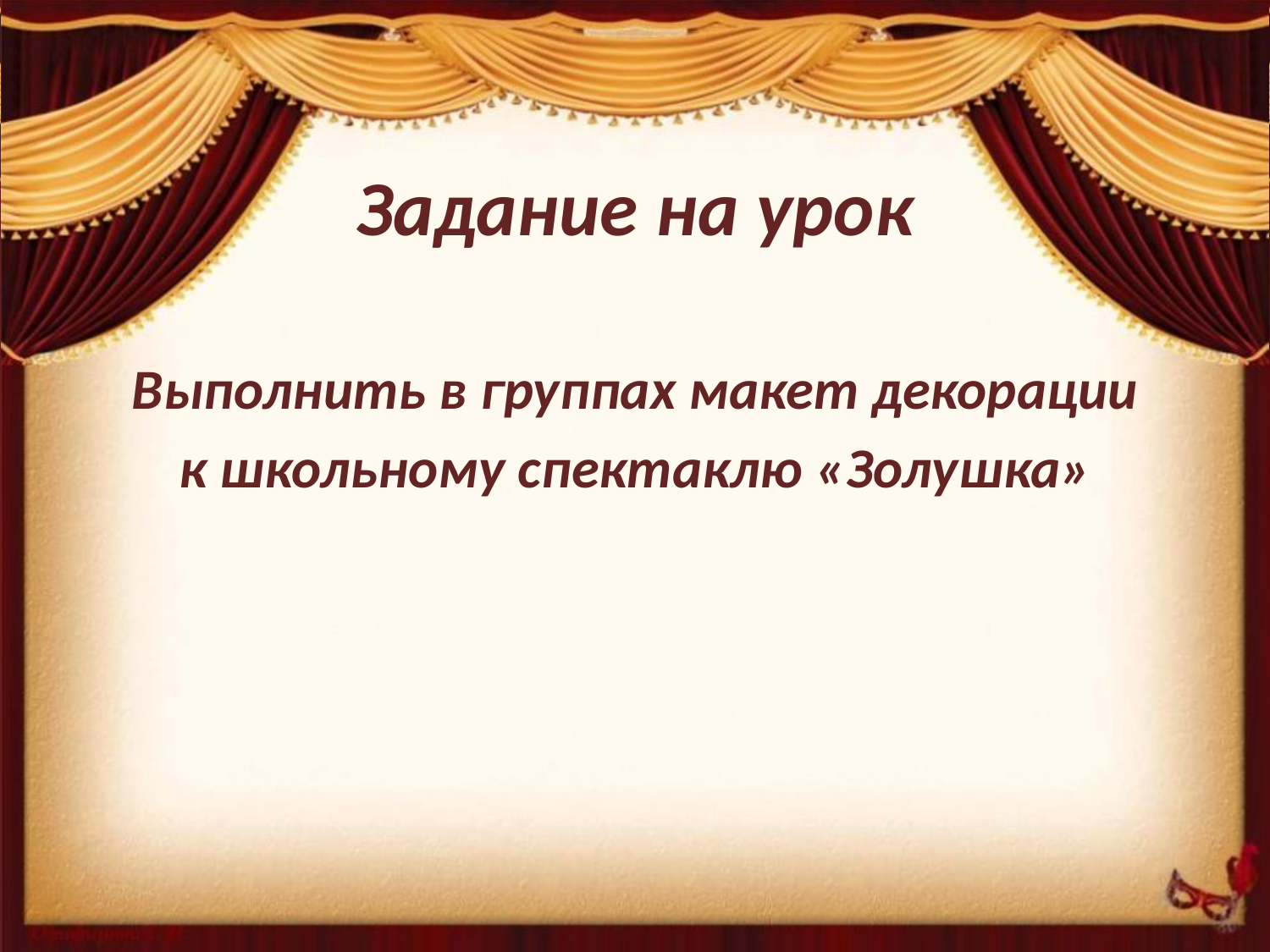

# Задание на урок
Выполнить в группах макет декорации
к школьному спектаклю «Золушка»